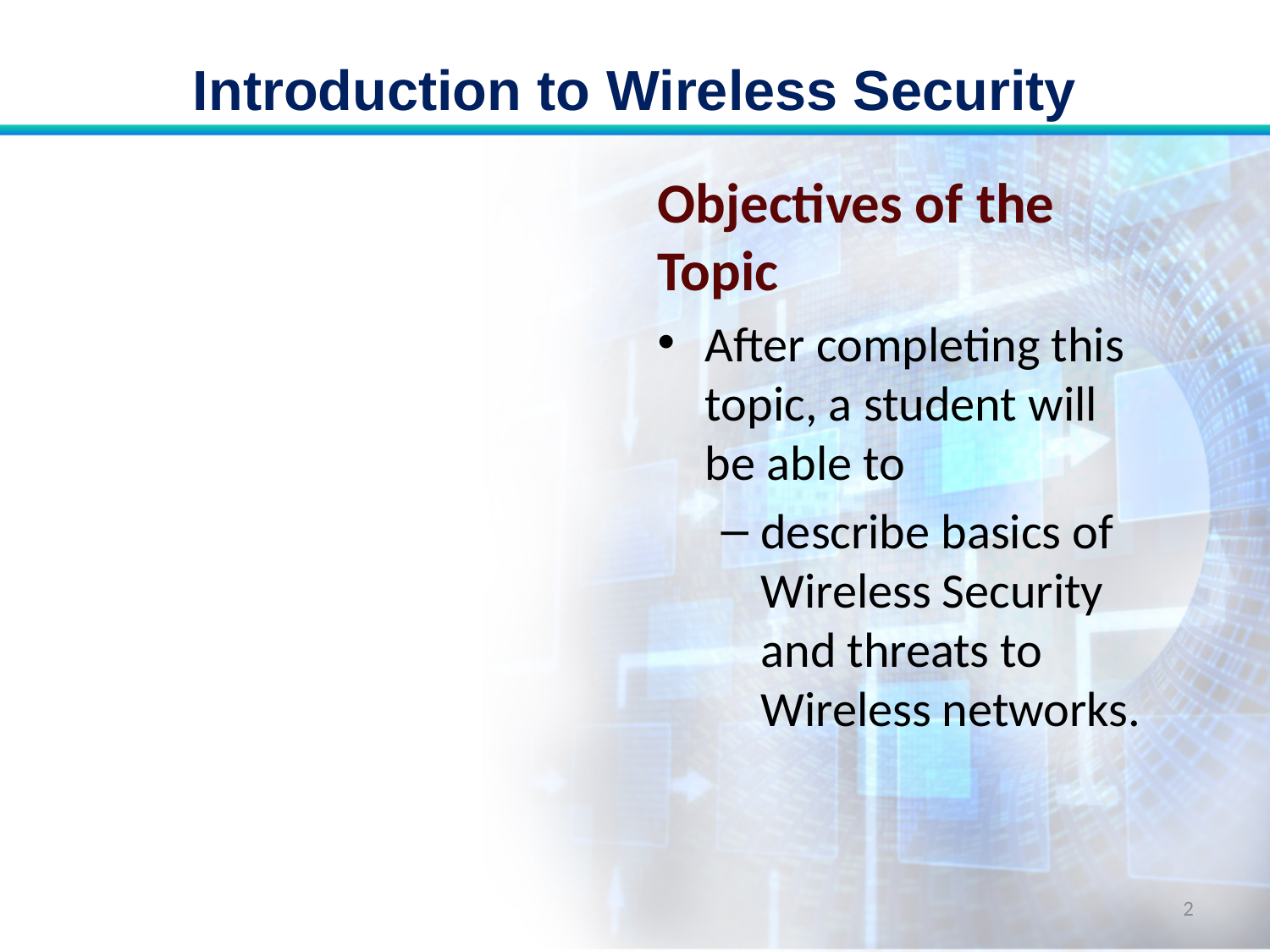

# Introduction to Wireless Security
Objectives of the Topic
After completing this topic, a student will be able to
describe basics of Wireless Security and threats to Wireless networks.
2